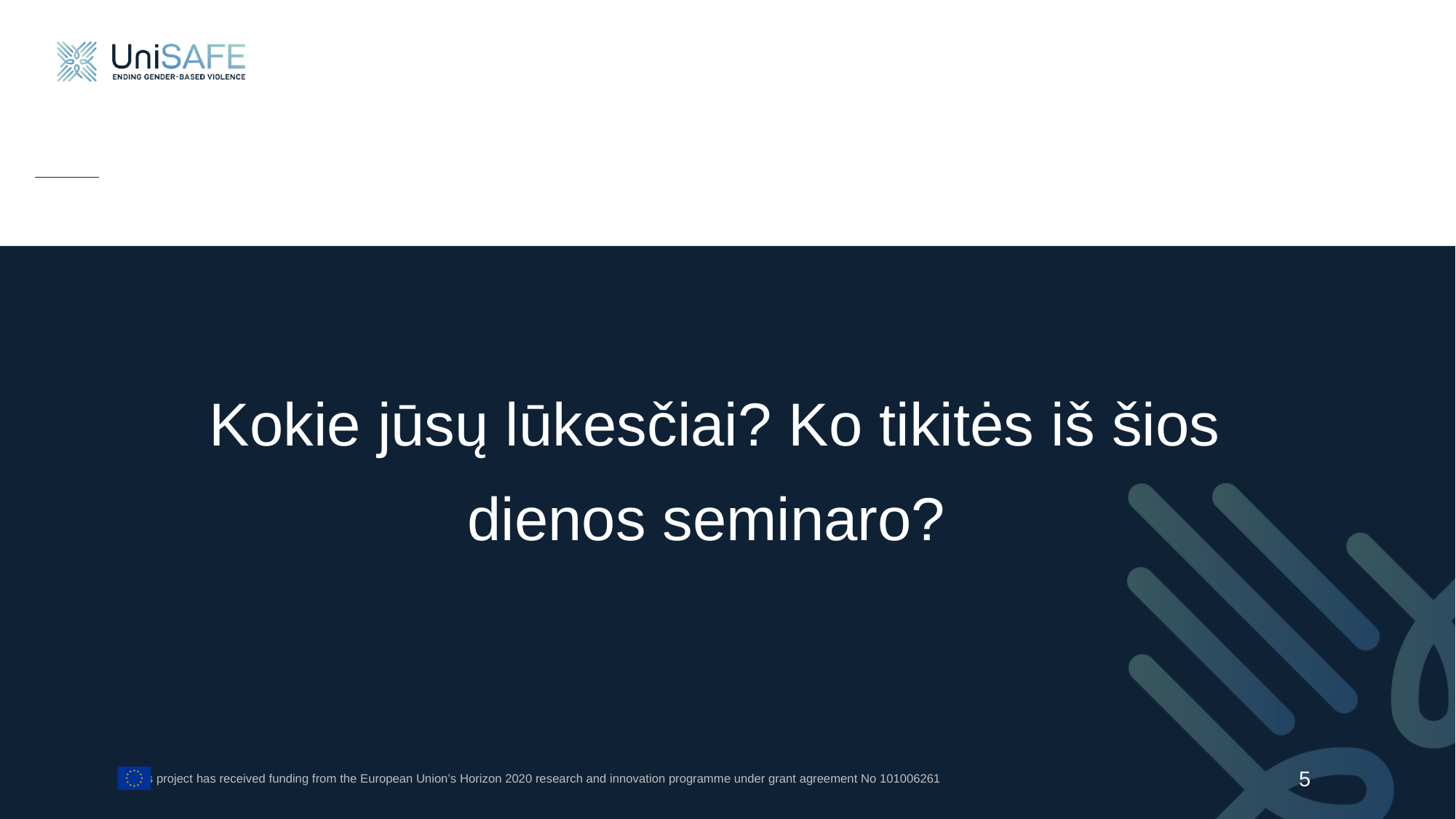

Kokie jūsų lūkesčiai? Ko tikitės iš šios dienos seminaro?